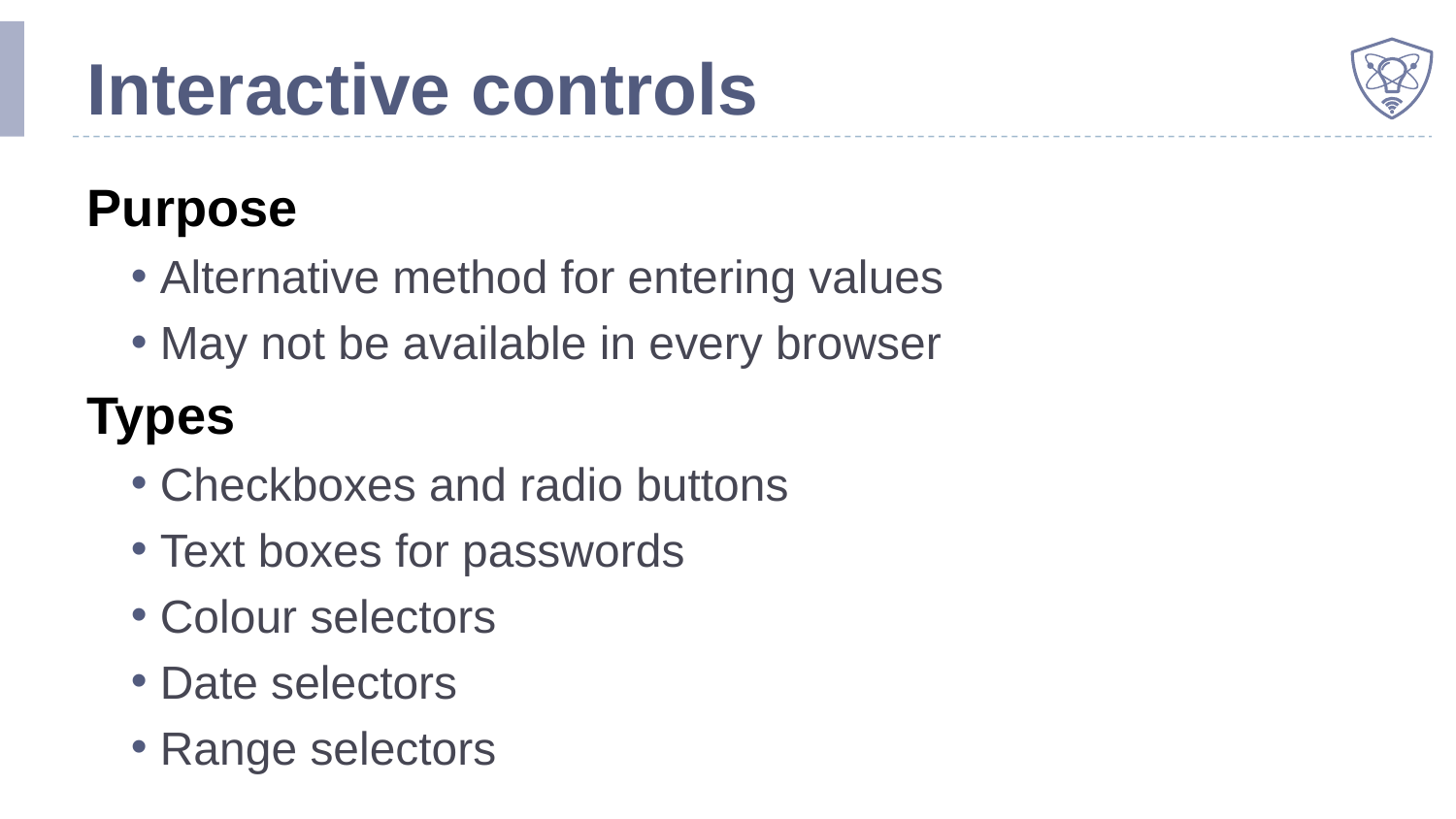

# Interactive controls
Purpose
Alternative method for entering values
May not be available in every browser
Types
Checkboxes and radio buttons
Text boxes for passwords
Colour selectors
Date selectors
Range selectors